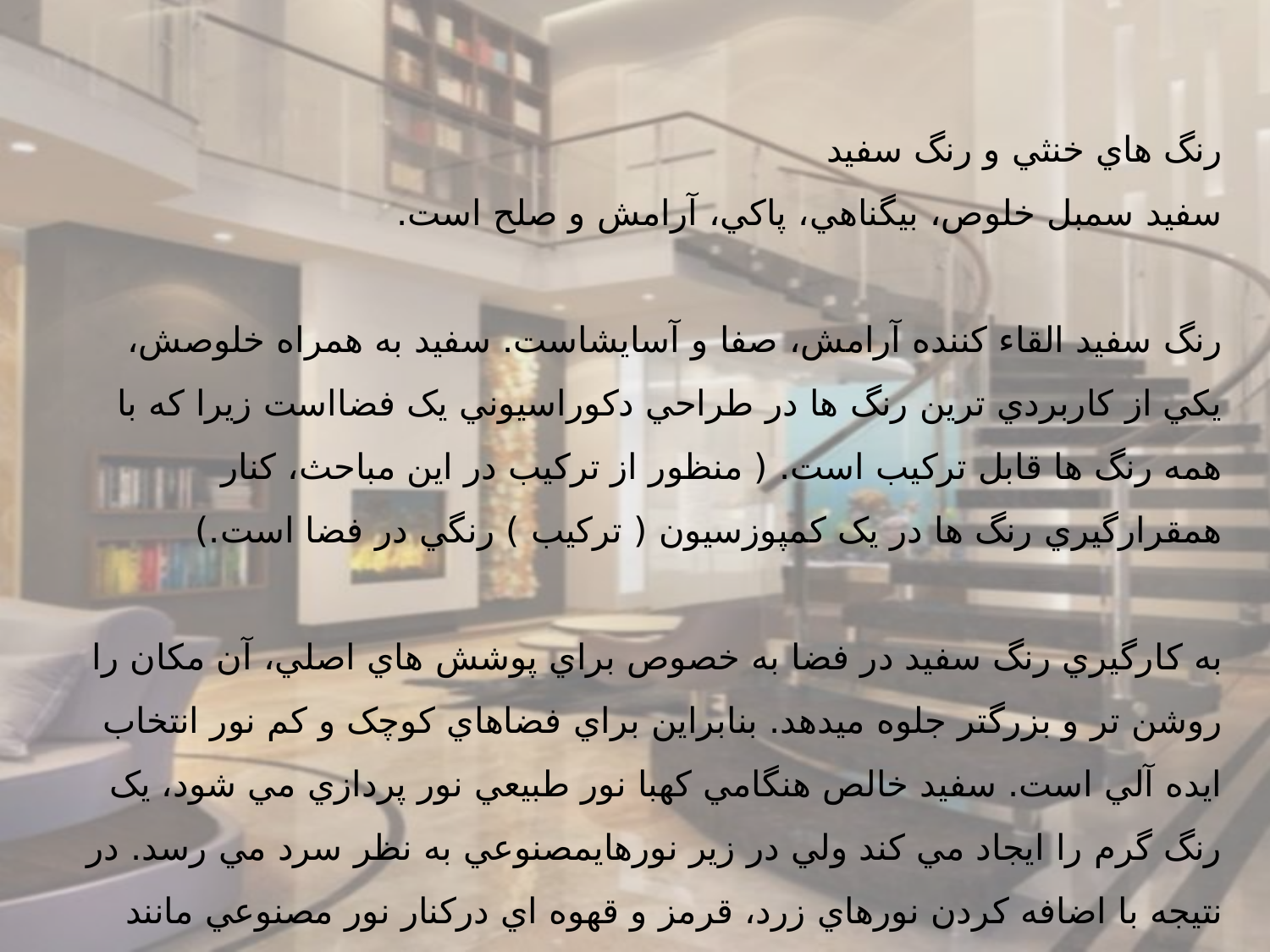

رنگ هاي خنثي و رنگ سفيد
سفيد سمبل خلوص، بيگناهي، پاکي، آرامش و صلح است.
رنگ سفيد القاء کننده آرامش، صفا و آسايشاست. سفيد به همراه خلوصش، يکي از کاربردي ترين رنگ ها در طراحي دکوراسيوني يک فضااست زيرا که با همه رنگ ها قابل ترکيب است. ( منظور از ترکيب در اين مباحث، کنار همقرارگيري رنگ ها در يک کمپوزسيون ( ترکيب ) رنگي در فضا است.)
به کارگيري رنگ سفيد در فضا به خصوص براي پوشش هاي اصلي، آن مکان را روشن تر و بزرگتر جلوه ميدهد. بنابراين براي فضاهاي کوچک و کم نور انتخاب ايده آلي است. سفيد خالص هنگامي کهبا نور طبيعي نور پردازي مي شود، يک رنگ گرم را ايجاد مي کند ولي در زير نورهايمصنوعي به نظر سرد مي رسد. در نتيجه با اضافه کردن نورهاي زرد، قرمز و قهوه اي درکنار نور مصنوعي مانند فلورسنت و يا افزودن لوازمي به يک و يا چند رنگ ياد شده درمحيط تغيير مي کند.